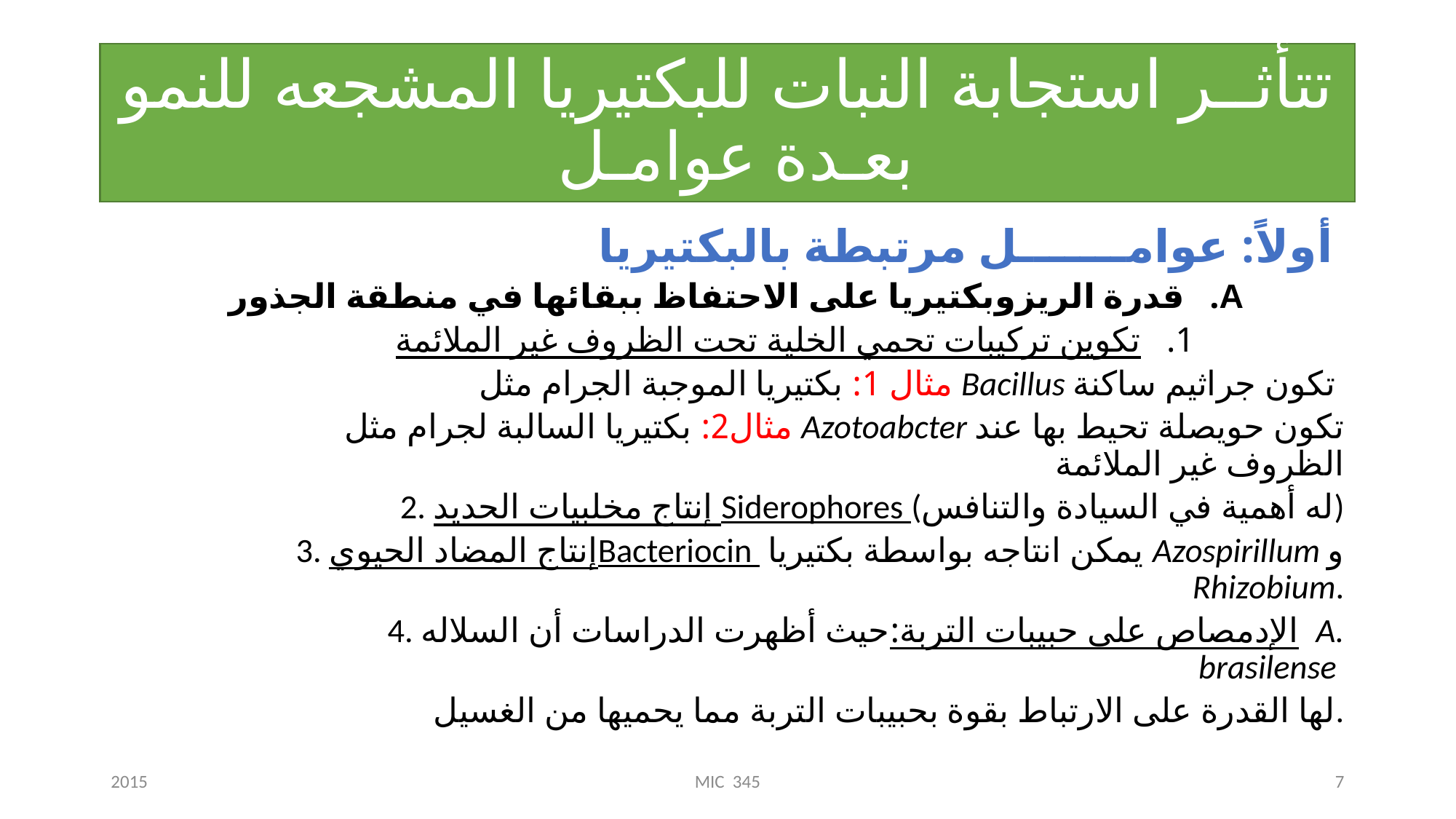

# تتأثــر استجابة النبات للبكتيريا المشجعه للنمو بعـدة عوامـل
أولاً: عوامـــــــل مرتبطة بالبكتيريا
قدرة الريزوبكتيريا على الاحتفاظ ببقائها في منطقة الجذور
تكوين تركيبات تحمي الخلية تحت الظروف غير الملائمة
مثال 1: بكتيريا الموجبة الجرام مثل Bacillus تكون جراثيم ساكنة
مثال2: بكتيريا السالبة لجرام مثل Azotoabcter تكون حويصلة تحيط بها عند الظروف غير الملائمة
2. إنتاج مخلبيات الحديد Siderophores (له أهمية في السيادة والتنافس)
3. إنتاج المضاد الحيويBacteriocin  يمكن انتاجه بواسطة بكتيريا Azospirillum و Rhizobium.
4. الإدمصاص على حبيبات التربة:حيث أظهرت الدراسات أن السلاله  A. brasilense
لها القدرة على الارتباط بقوة بحبيبات التربة مما يحميها من الغسيل.

2015
MIC  345
7